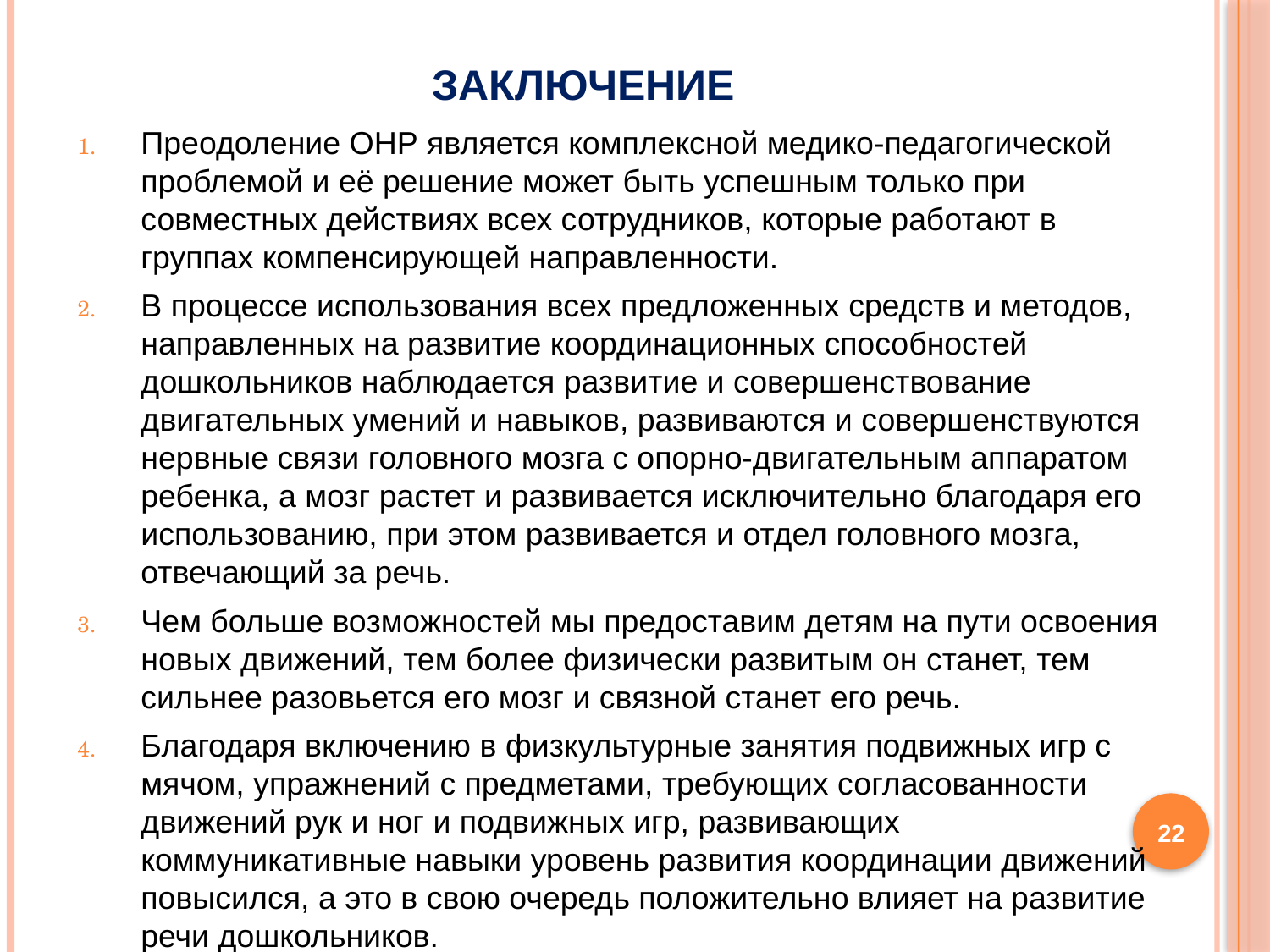

# заключение
Преодоление ОНР является комплексной медико-педагогической проблемой и её решение может быть успешным только при совместных действиях всех сотрудников, которые работают в группах компенсирующей направленности.
В процессе использования всех предложенных средств и методов, направленных на развитие координационных способностей дошкольников наблюдается развитие и совершенствование двигательных умений и навыков, развиваются и совершенствуются нервные связи головного мозга с опорно-двигательным аппаратом ребенка, а мозг растет и развивается исключительно благодаря его использованию, при этом развивается и отдел головного мозга, отвечающий за речь.
Чем больше возможностей мы предоставим детям на пути освоения новых движений, тем более физически развитым он станет, тем сильнее разовьется его мозг и связной станет его речь.
Благодаря включению в физкультурные занятия подвижных игр с мячом, упражнений с предметами, требующих согласованности движений рук и ног и подвижных игр, развивающих коммуникативные навыки уровень развития координации движений повысился, а это в свою очередь положительно влияет на развитие речи дошкольников.

22